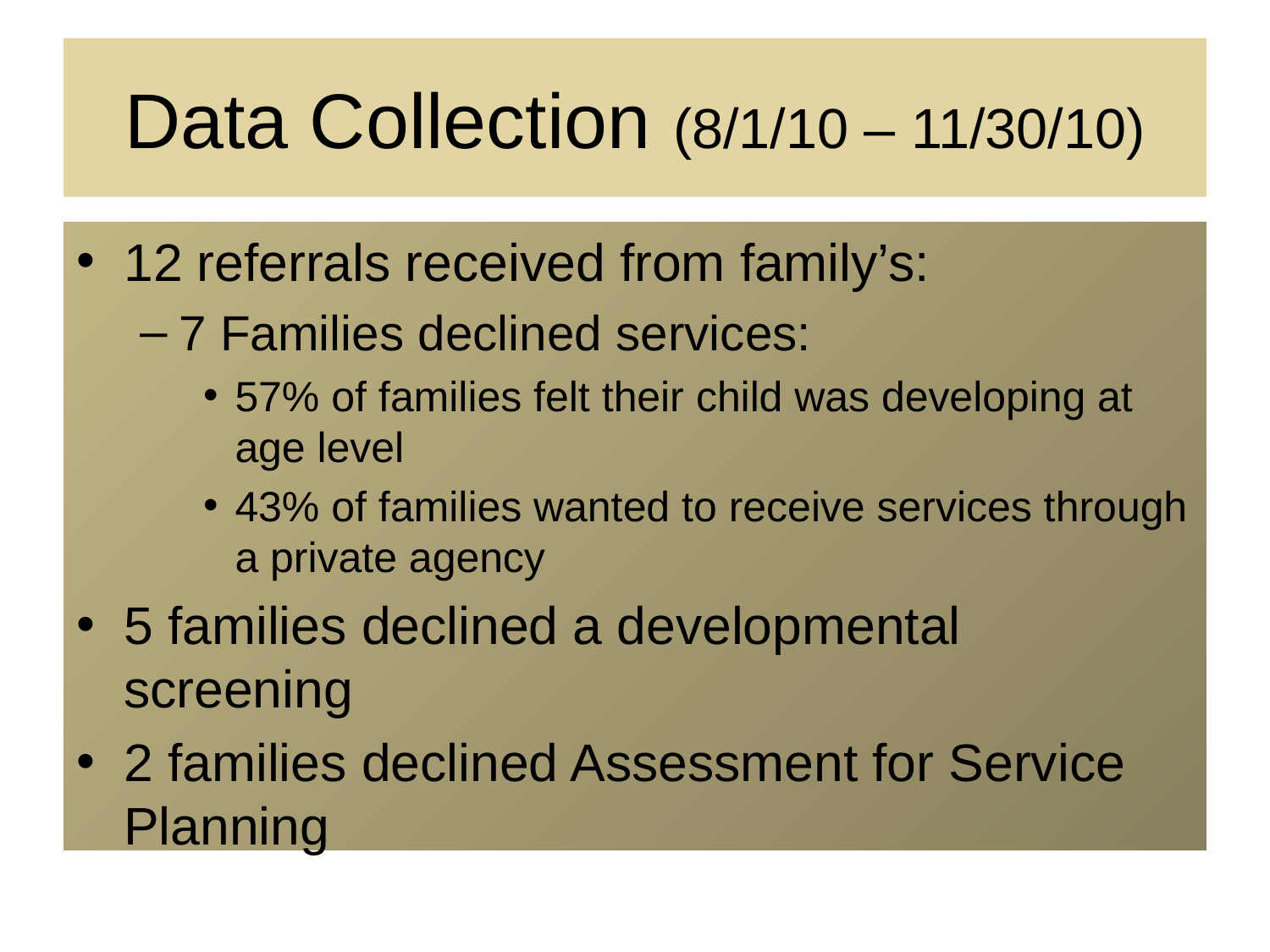

# Data Collection (8/1/10 – 11/30/10)
12 referrals received from family’s:
7 Families declined services:
57% of families felt their child was developing at age level
43% of families wanted to receive services through a private agency
5 families declined a developmental screening
2 families declined Assessment for Service Planning